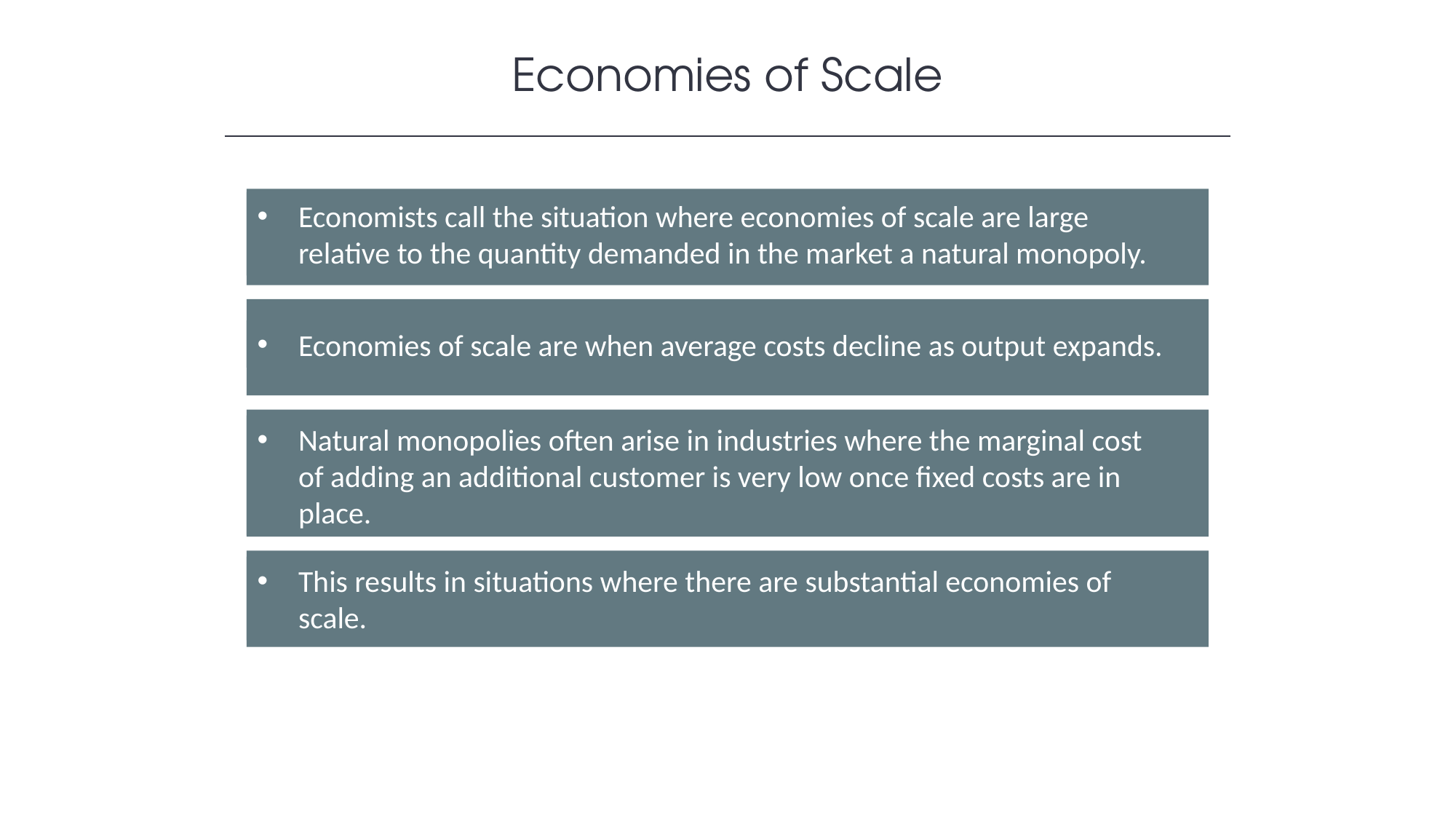

Economies of Scale

Economists call the situation where economies of scale are large relative to the quantity demanded in the market a natural monopoly.

Economies of scale are when average costs decline as output expands.

Natural monopolies often arise in industries where the marginal cost of adding an additional customer is very low once fixed costs are in place.

This results in situations where there are substantial economies of scale.